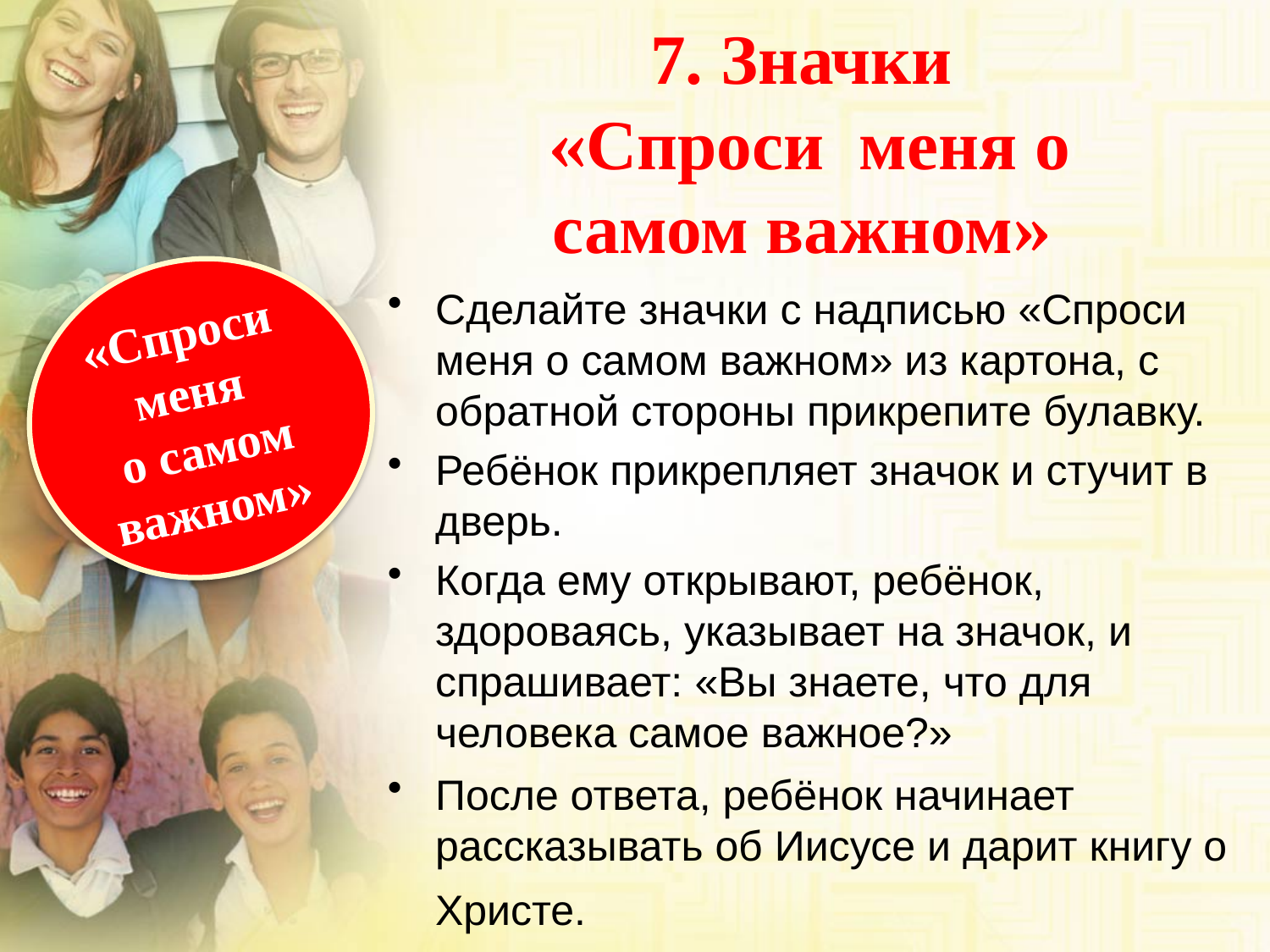

7. Значки
«Спроси  меня о самом важном»
«Спроси  меня
о самом важном»
Сделайте значки с надписью «Спроси меня о самом важном» из картона, с обратной стороны прикрепите булавку.
Ребёнок прикрепляет значок и стучит в дверь.
Когда ему открывают, ребёнок, здороваясь, указывает на значок, и спрашивает: «Вы знаете, что для человека самое важное?»
После ответа, ребёнок начинает рассказывать об Иисусе и дарит книгу о Христе.